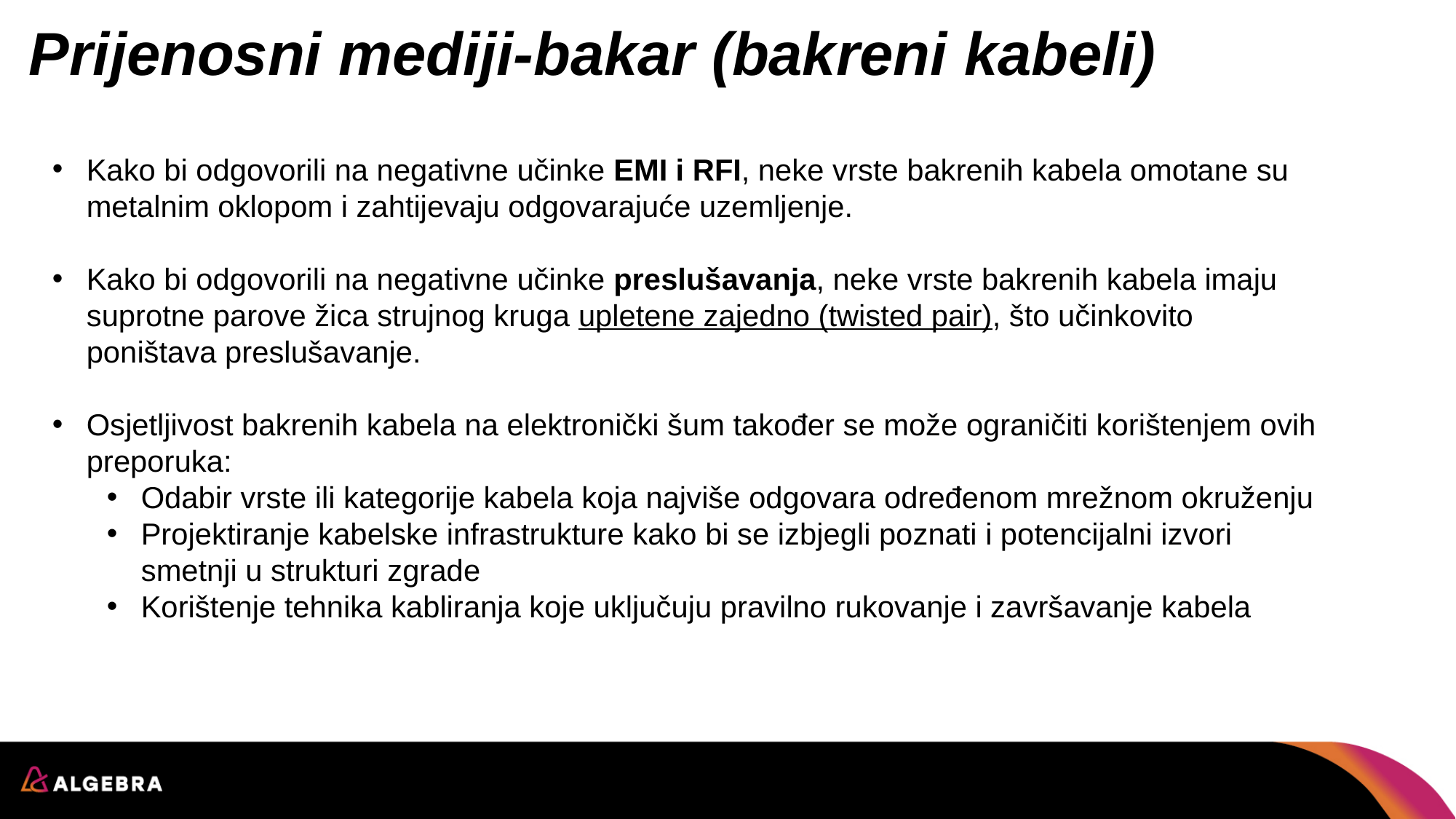

# Prijenosni mediji-bakar (bakreni kabeli)
Kako bi odgovorili na negativne učinke EMI i RFI, neke vrste bakrenih kabela omotane su metalnim oklopom i zahtijevaju odgovarajuće uzemljenje.

Kako bi odgovorili na negativne učinke preslušavanja, neke vrste bakrenih kabela imaju suprotne parove žica strujnog kruga upletene zajedno (twisted pair), što učinkovito poništava preslušavanje.

Osjetljivost bakrenih kabela na elektronički šum također se može ograničiti korištenjem ovih preporuka:
Odabir vrste ili kategorije kabela koja najviše odgovara određenom mrežnom okruženju
Projektiranje kabelske infrastrukture kako bi se izbjegli poznati i potencijalni izvori smetnji u strukturi zgrade
Korištenje tehnika kabliranja koje uključuju pravilno rukovanje i završavanje kabela